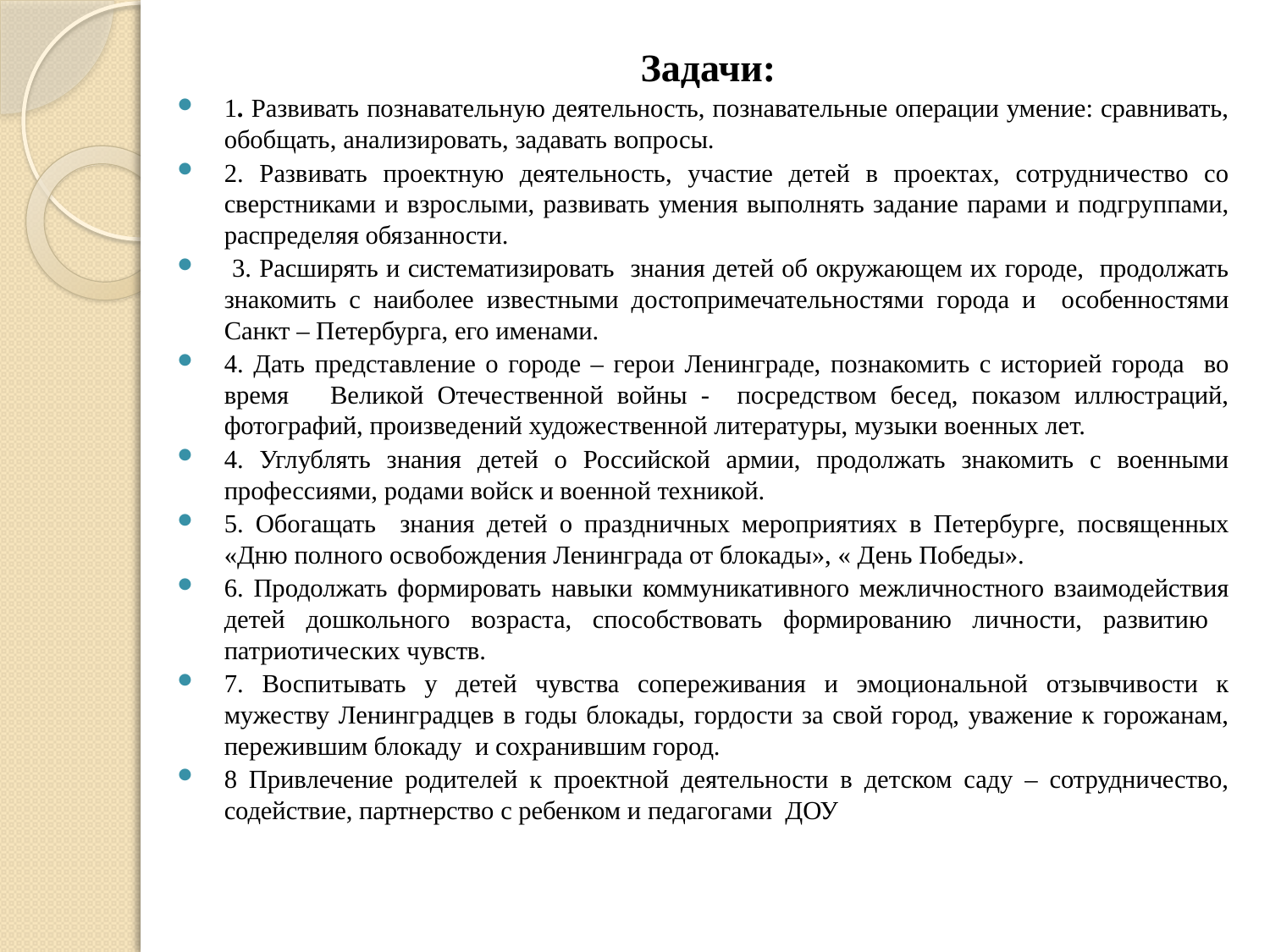

Задачи:
1. Развивать познавательную деятельность, познавательные операции умение: сравнивать, обобщать, анализировать, задавать вопросы.
2. Развивать проектную деятельность, участие детей в проектах, сотрудничество со сверстниками и взрослыми, развивать умения выполнять задание парами и подгруппами, распределяя обязанности.
 3. Расширять и систематизировать  знания детей об окружающем их городе,  продолжать знакомить с наиболее известными достопримечательностями города и  особенностями Санкт – Петербурга, его именами.
4. Дать представление о городе – герои Ленинграде, познакомить с историей города  во время   Великой Отечественной войны -  посредством бесед, показом иллюстраций, фотографий, произведений художественной литературы, музыки военных лет.
4. Углублять знания детей о Российской армии, продолжать знакомить с военными профессиями, родами войск и военной техникой.
5. Обогащать  знания детей о праздничных мероприятиях в Петербурге, посвященных «Дню полного освобождения Ленинграда от блокады», « День Победы».
6. Продолжать формировать навыки коммуникативного межличностного взаимодействия детей дошкольного возраста, способствовать формированию личности, развитию  патриотических чувств.
7. Воспитывать у детей чувства сопереживания и эмоциональной отзывчивости к мужеству Ленинградцев в годы блокады, гордости за свой город, уважение к горожанам, пережившим блокаду  и сохранившим город.
8 Привлечение родителей к проектной деятельности в детском саду – сотрудничество, содействие, партнерство с ребенком и педагогами  ДОУ

#